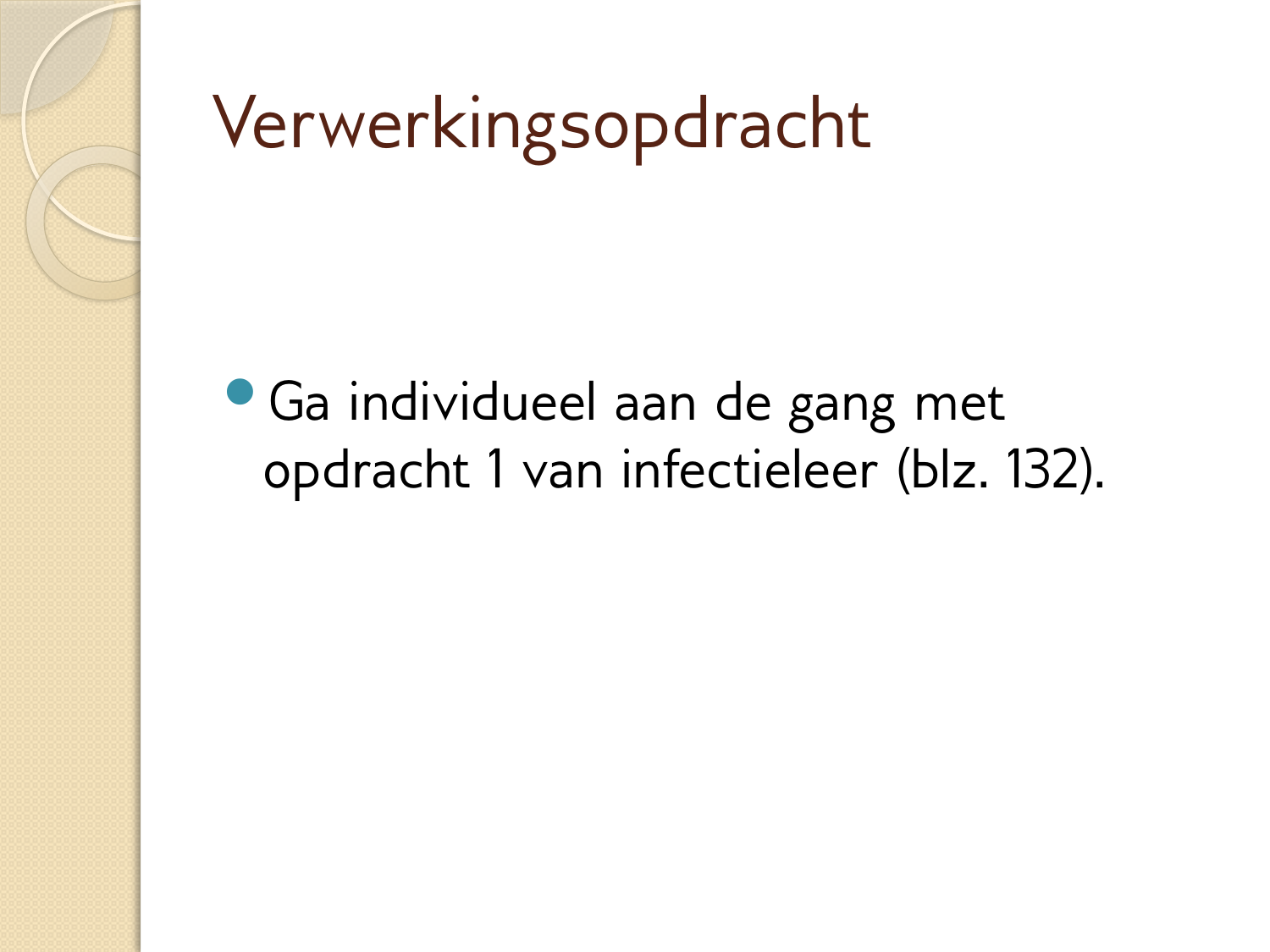

# Verwerkingsopdracht

Ga individueel aan de gang met opdracht 1 van infectieleer (blz. 132).